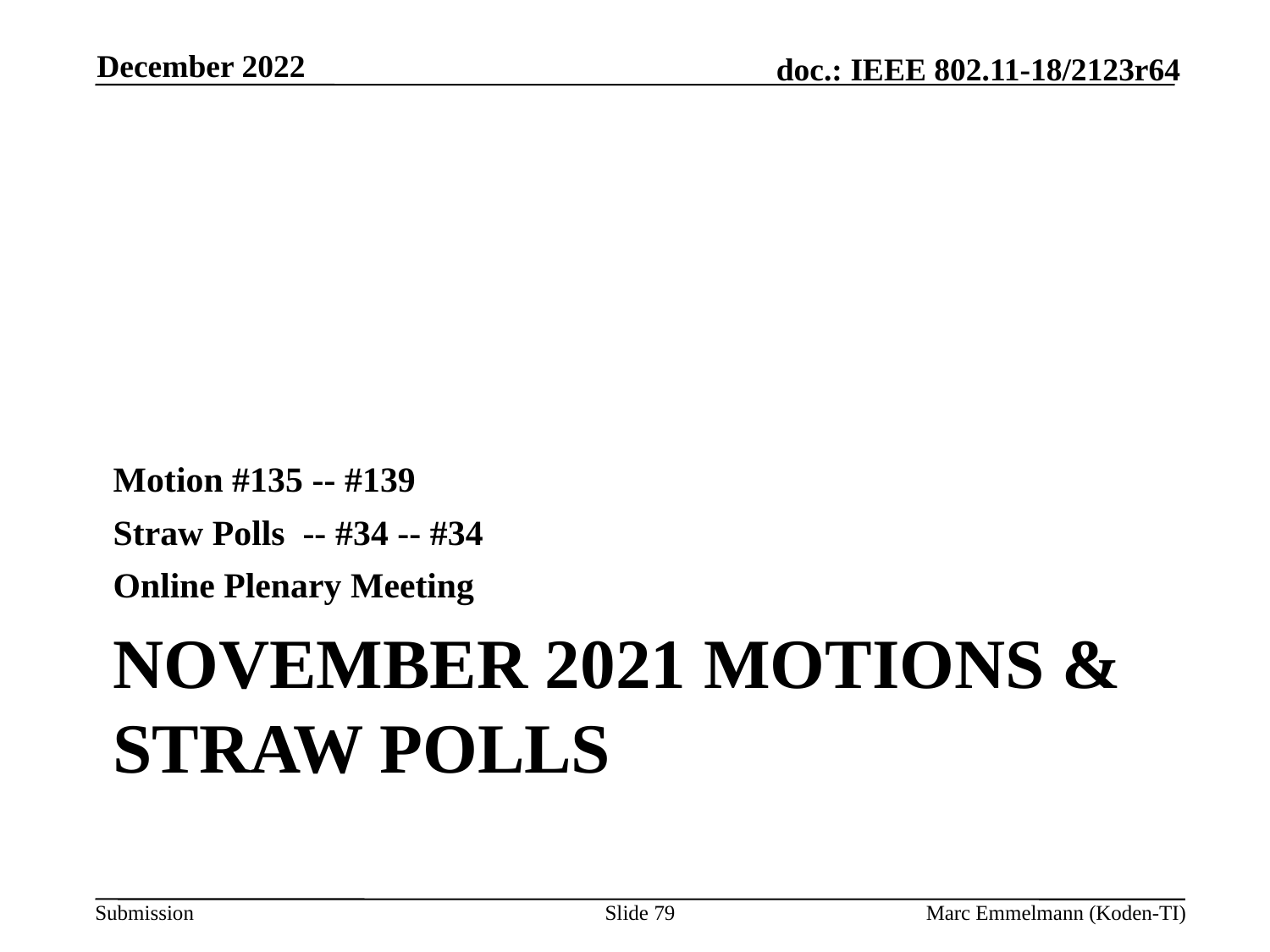

December 2022
Motion #135 -- #139
Straw Polls  -- #34 -- #34
Online Plenary Meeting
# November 2021 Motions & Straw Polls
Slide 79
Marc Emmelmann (Koden-TI)